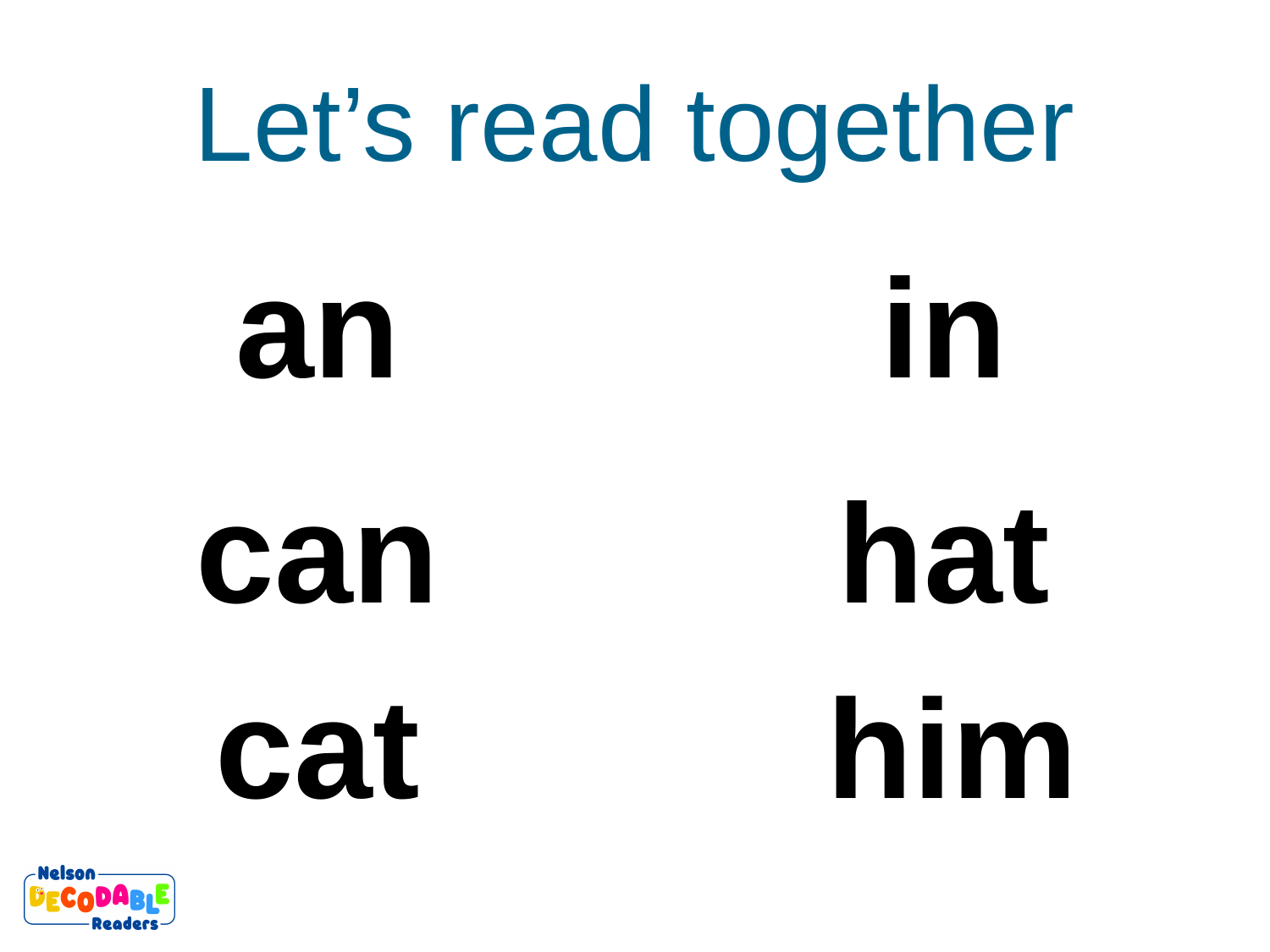

Let’s read together
an
in
can
hat
him
cat